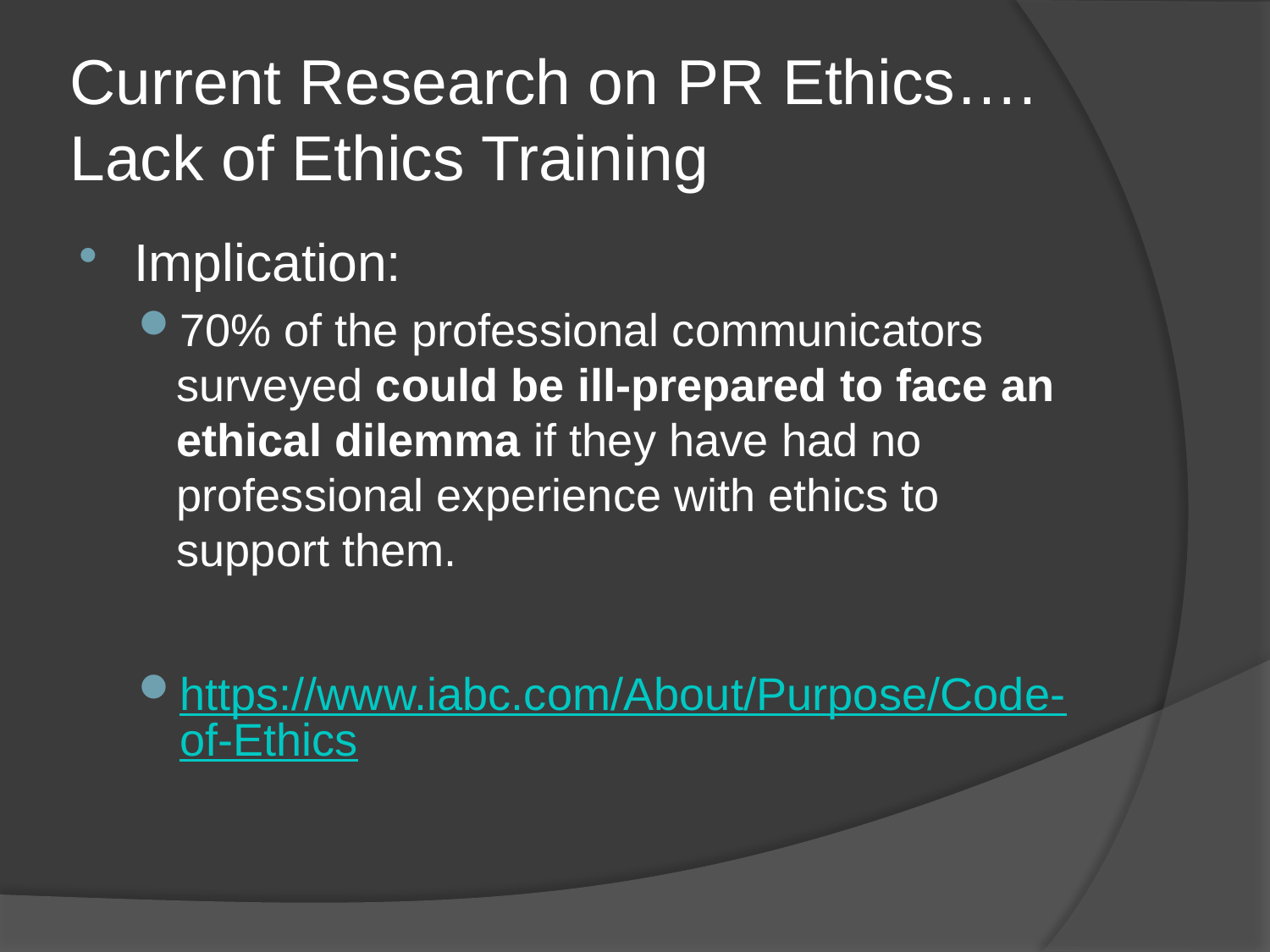

# Current Research on PR Ethics…. Lack of Ethics Training
Implication:
70% of the professional communicators  surveyed could be ill-prepared to face an ethical dilemma if they have had no professional experience with ethics to support them.

https://www.iabc.com/About/Purpose/Code-of-Ethics